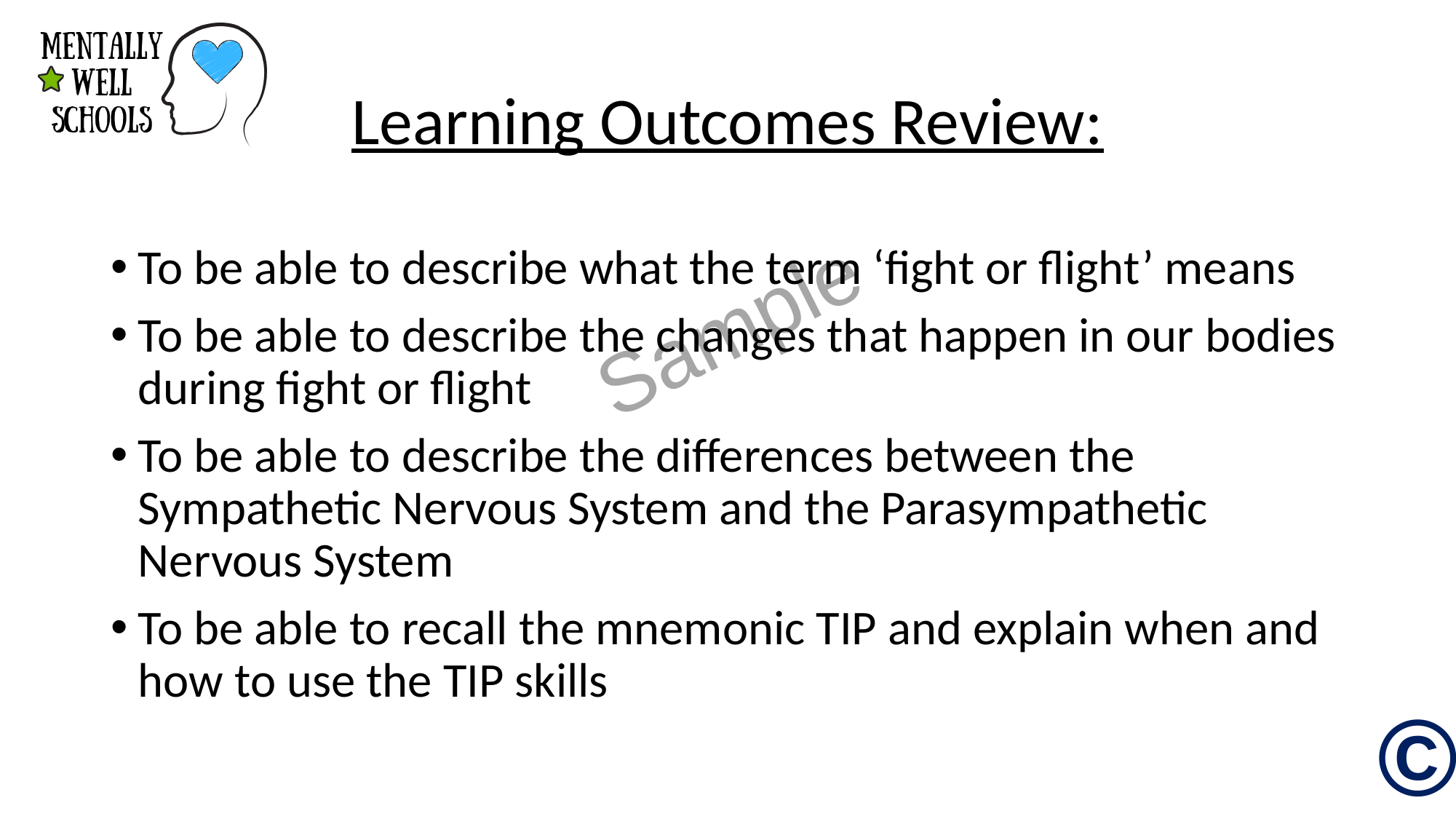

# Learning Outcomes Review:
To be able to describe what the term ‘fight or flight’ means
To be able to describe the changes that happen in our bodies during fight or flight
To be able to describe the differences between the Sympathetic Nervous System and the Parasympathetic Nervous System
To be able to recall the mnemonic TIP and explain when and how to use the TIP skills